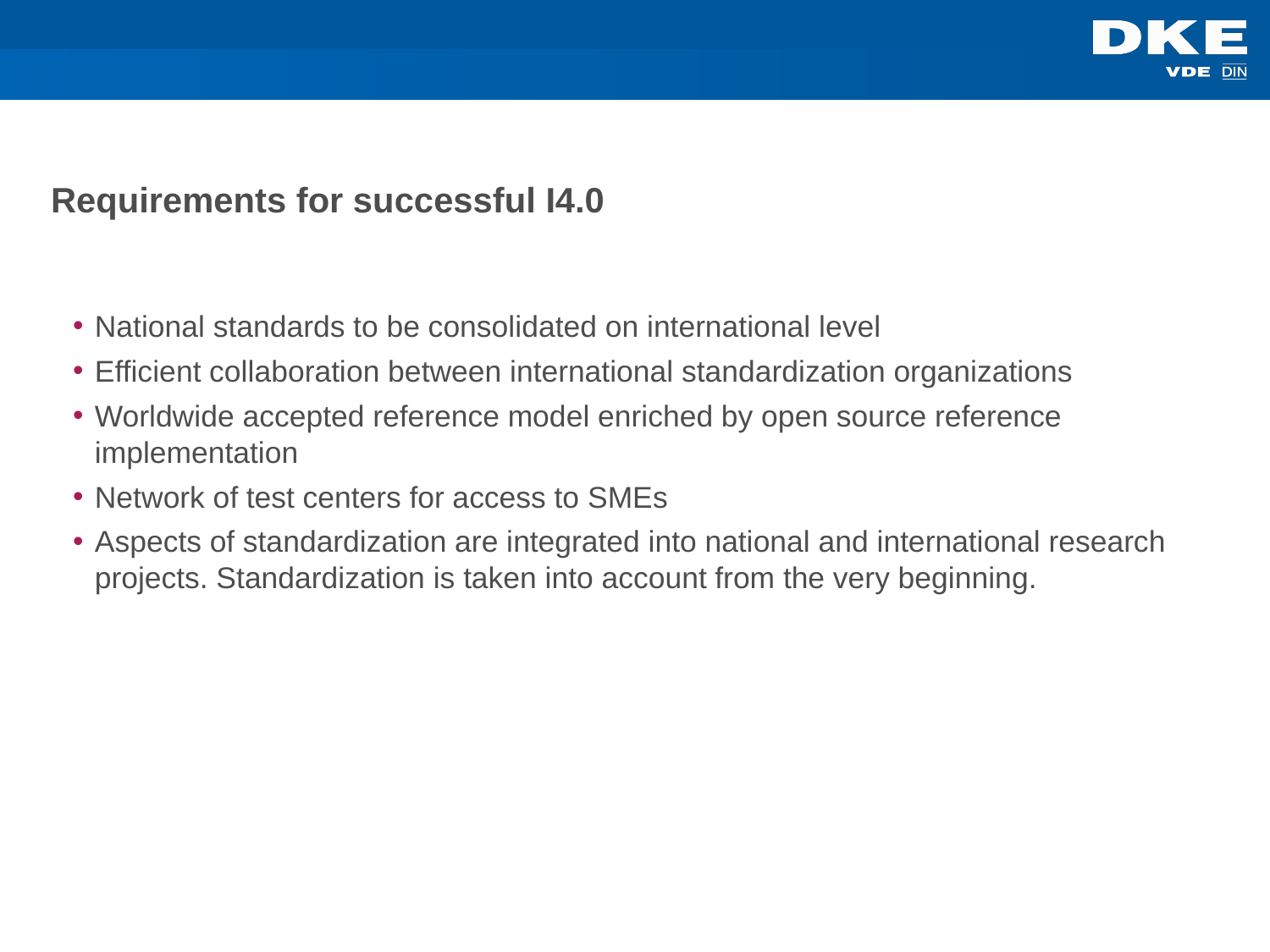

# Requirements for successful I4.0
National standards to be consolidated on international level
Efficient collaboration between international standardization organizations
Worldwide accepted reference model enriched by open source reference implementation
Network of test centers for access to SMEs
Aspects of standardization are integrated into national and international research projects. Standardization is taken into account from the very beginning.